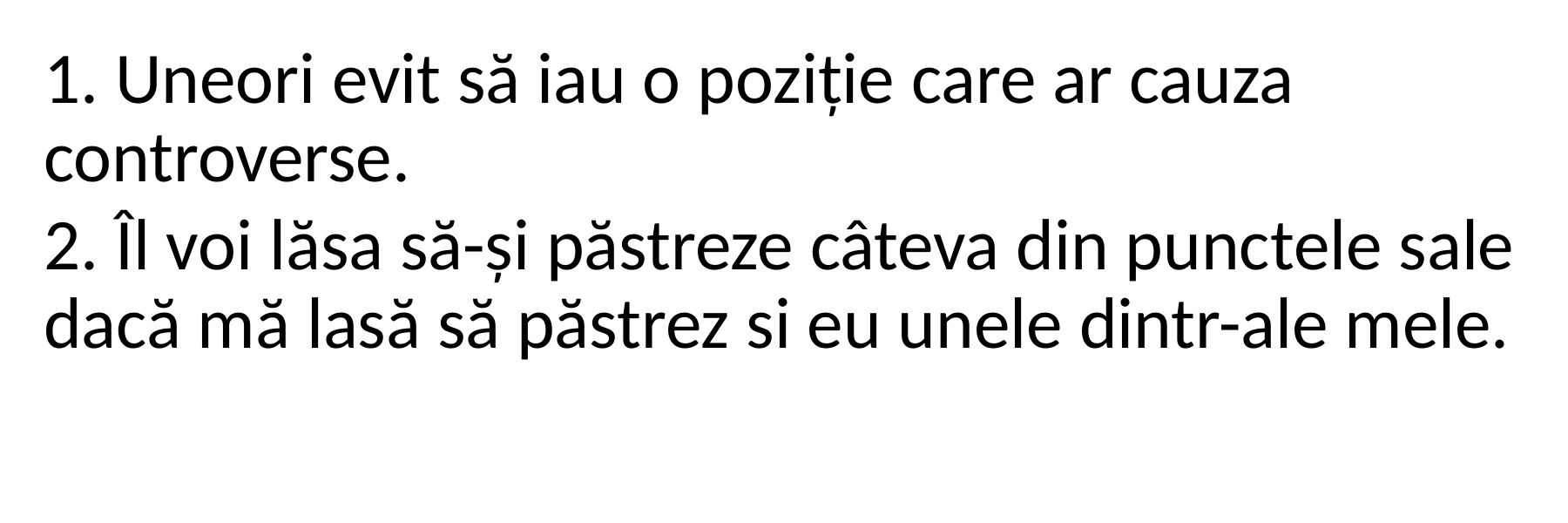

1. Uneori evit să iau o poziție care ar cauza controverse.
2. Îl voi lăsa să-și păstreze câteva din punctele sale dacă mă lasă să păstrez si eu unele dintr-ale mele.